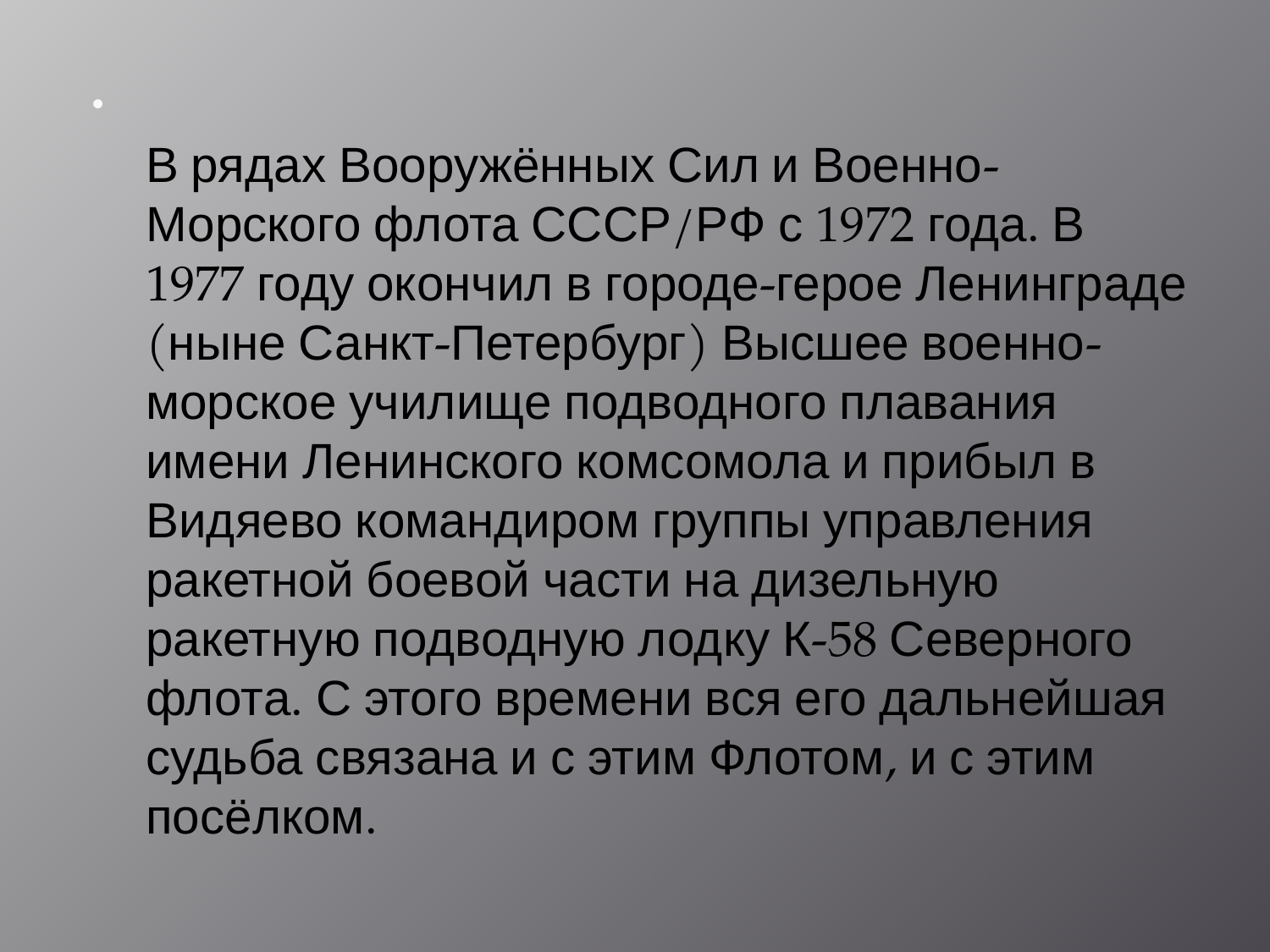

В рядах Вооружённых Сил и Военно-Морского флота СССР/РФ с 1972 года. В 1977 году окончил в городе-герое Ленинграде (ныне Санкт-Петербург) Высшее военно-морское училище подводного плавания имени Ленинского комсомола и прибыл в Видяево командиром группы управления ракетной боевой части на дизельную ракетную подводную лодку К-58 Северного флота. С этого времени вся его дальнейшая судьба связана и с этим Флотом, и с этим посёлком.